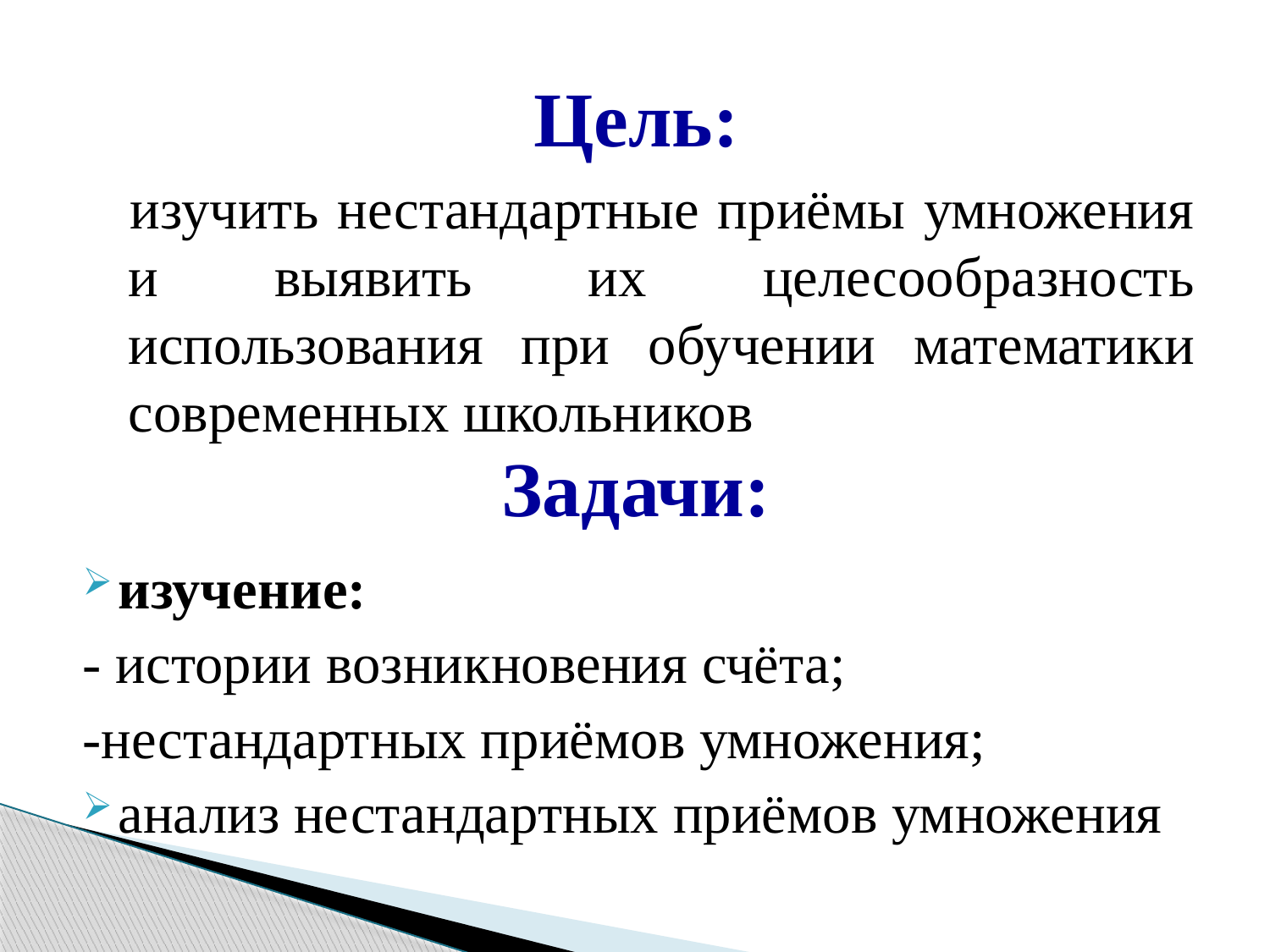

Цель:
  изучить нестандартные приёмы умножения и выявить их целесообразность использования при обучении математики современных школьников
# Задачи:
изучение:
- истории возникновения счёта;
-нестандартных приёмов умножения;
анализ нестандартных приёмов умножения